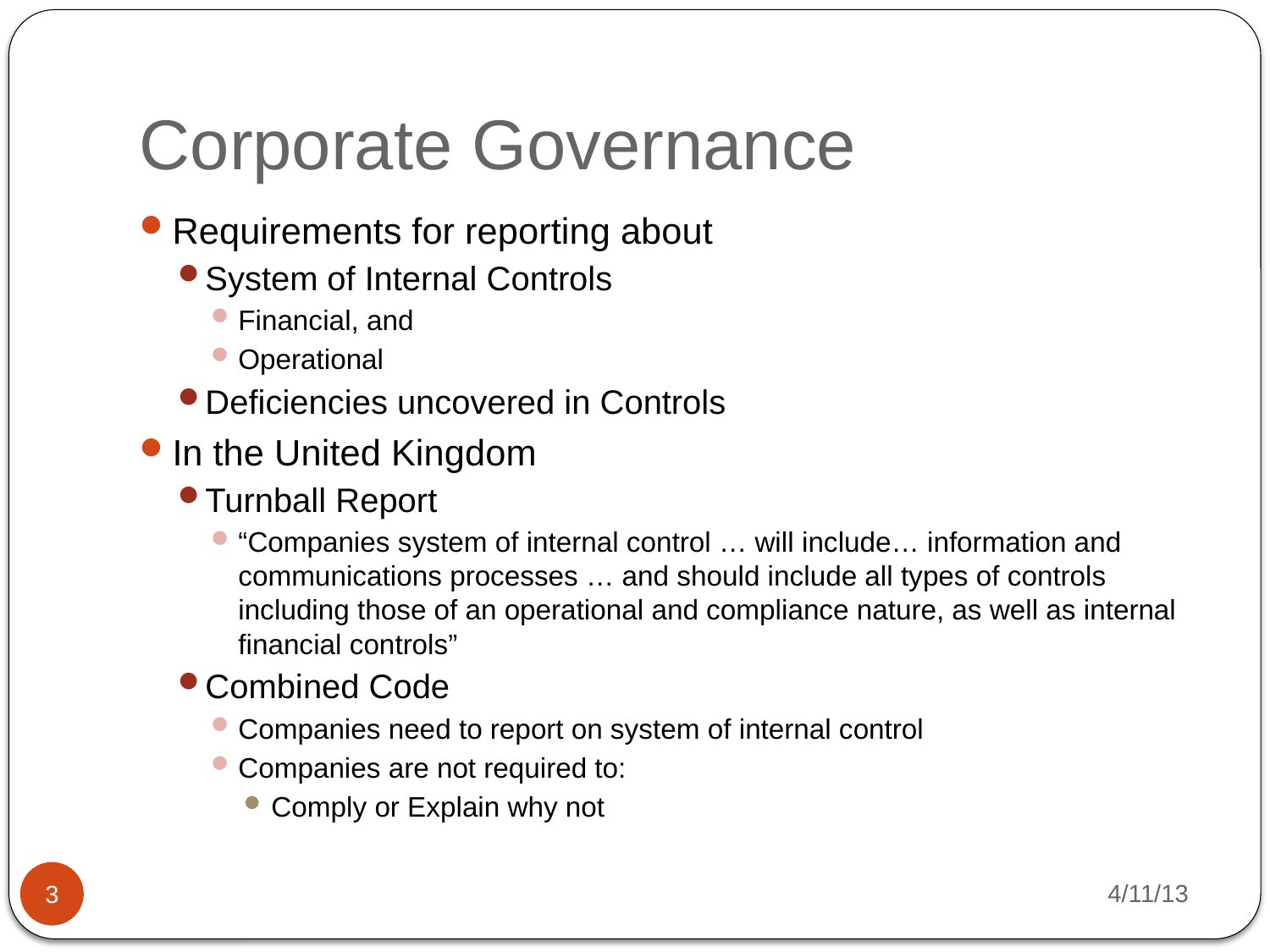

# Corporate Governance
Requirements for reporting about
System of Internal Controls
Financial, and
Operational
Deficiencies uncovered in Controls
In the United Kingdom
Turnball Report
“Companies system of internal control … will include… information and communications processes … and should include all types of controls including those of an operational and compliance nature, as well as internal financial controls”
Combined Code
Companies need to report on system of internal control
Companies are not required to:
Comply or Explain why not
4/11/13
3